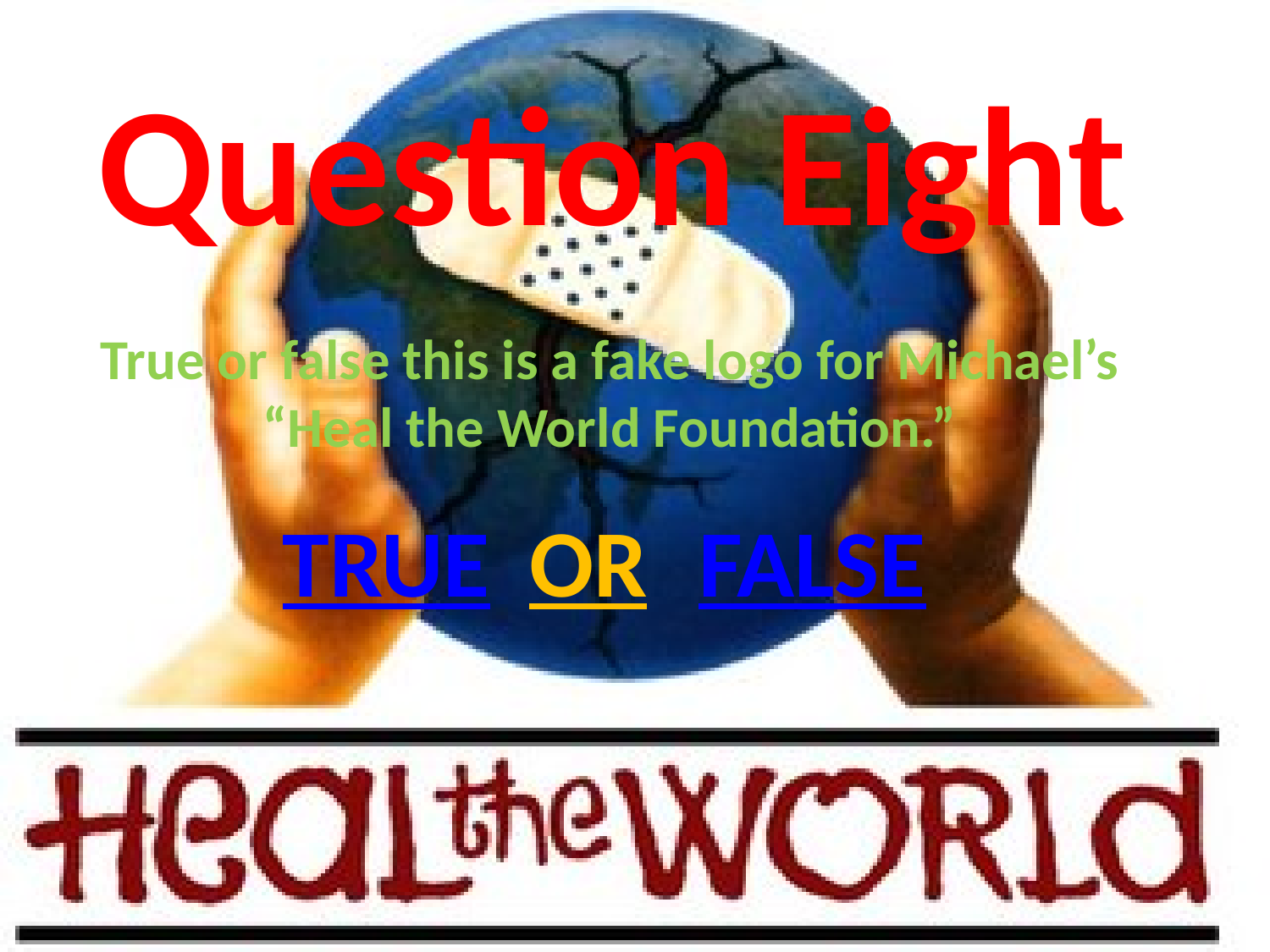

Question Eight
True or false this is a fake logo for Michael’s “Heal the World Foundation.”
TRUE
or
FALSE